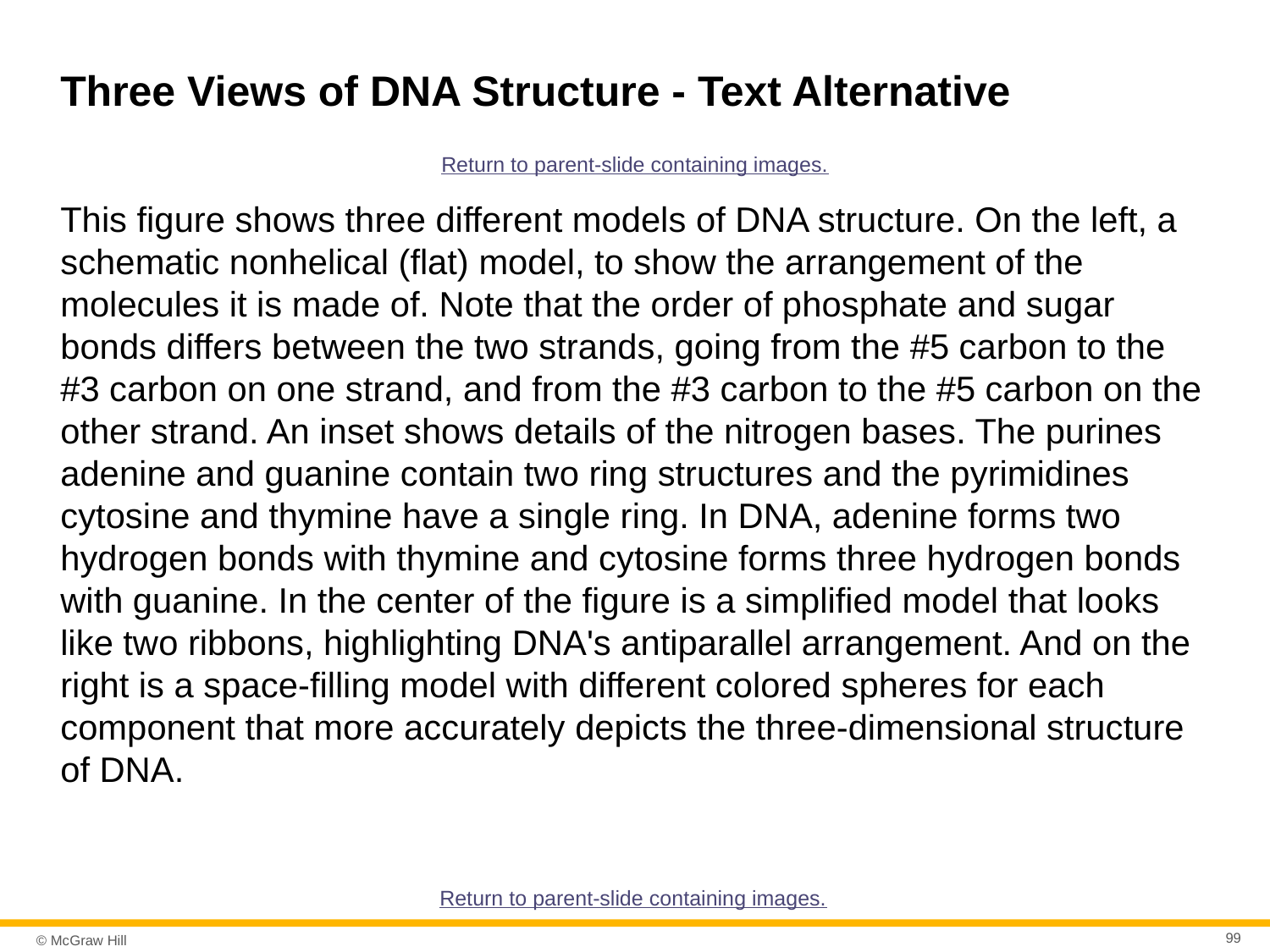

# Three Views of DNA Structure - Text Alternative
Return to parent-slide containing images.
This figure shows three different models of DNA structure. On the left, a schematic nonhelical (flat) model, to show the arrangement of the molecules it is made of. Note that the order of phosphate and sugar bonds differs between the two strands, going from the #5 carbon to the #3 carbon on one strand, and from the #3 carbon to the #5 carbon on the other strand. An inset shows details of the nitrogen bases. The purines adenine and guanine contain two ring structures and the pyrimidines cytosine and thymine have a single ring. In DNA, adenine forms two hydrogen bonds with thymine and cytosine forms three hydrogen bonds with guanine. In the center of the figure is a simplified model that looks like two ribbons, highlighting DNA's antiparallel arrangement. And on the right is a space-filling model with different colored spheres for each component that more accurately depicts the three-dimensional structure of DNA.
Return to parent-slide containing images.